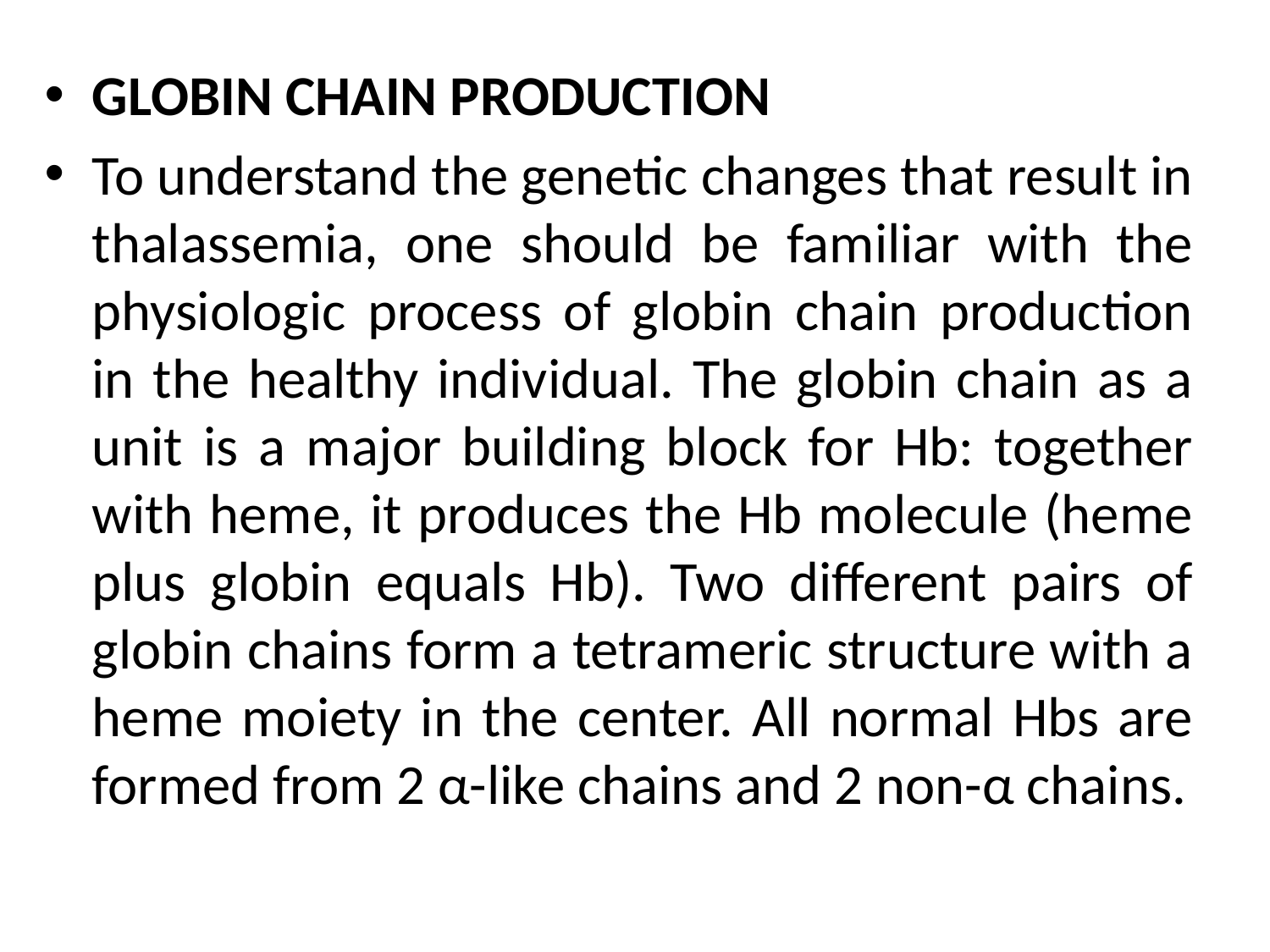

#
GLOBIN CHAIN PRODUCTION
To understand the genetic changes that result in thalassemia, one should be familiar with the physiologic process of globin chain production in the healthy individual. The globin chain as a unit is a major building block for Hb: together with heme, it produces the Hb molecule (heme plus globin equals Hb). Two different pairs of globin chains form a tetrameric structure with a heme moiety in the center. All normal Hbs are formed from 2 α-like chains and 2 non-α chains.